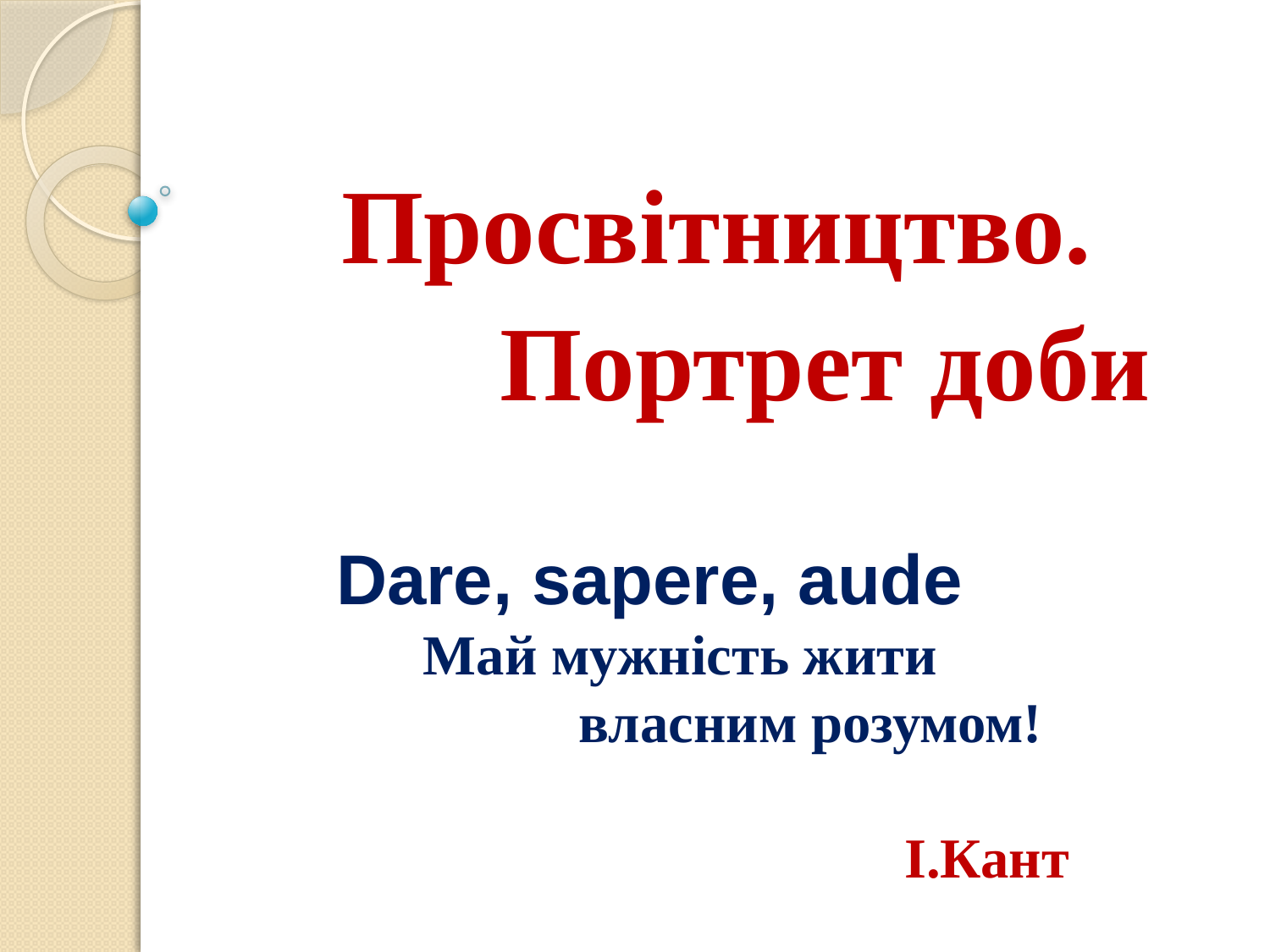

Просвітництво.
      Портрет доби
# Dare, sapere, aude Май мужність жити власним розумом! І.Кант